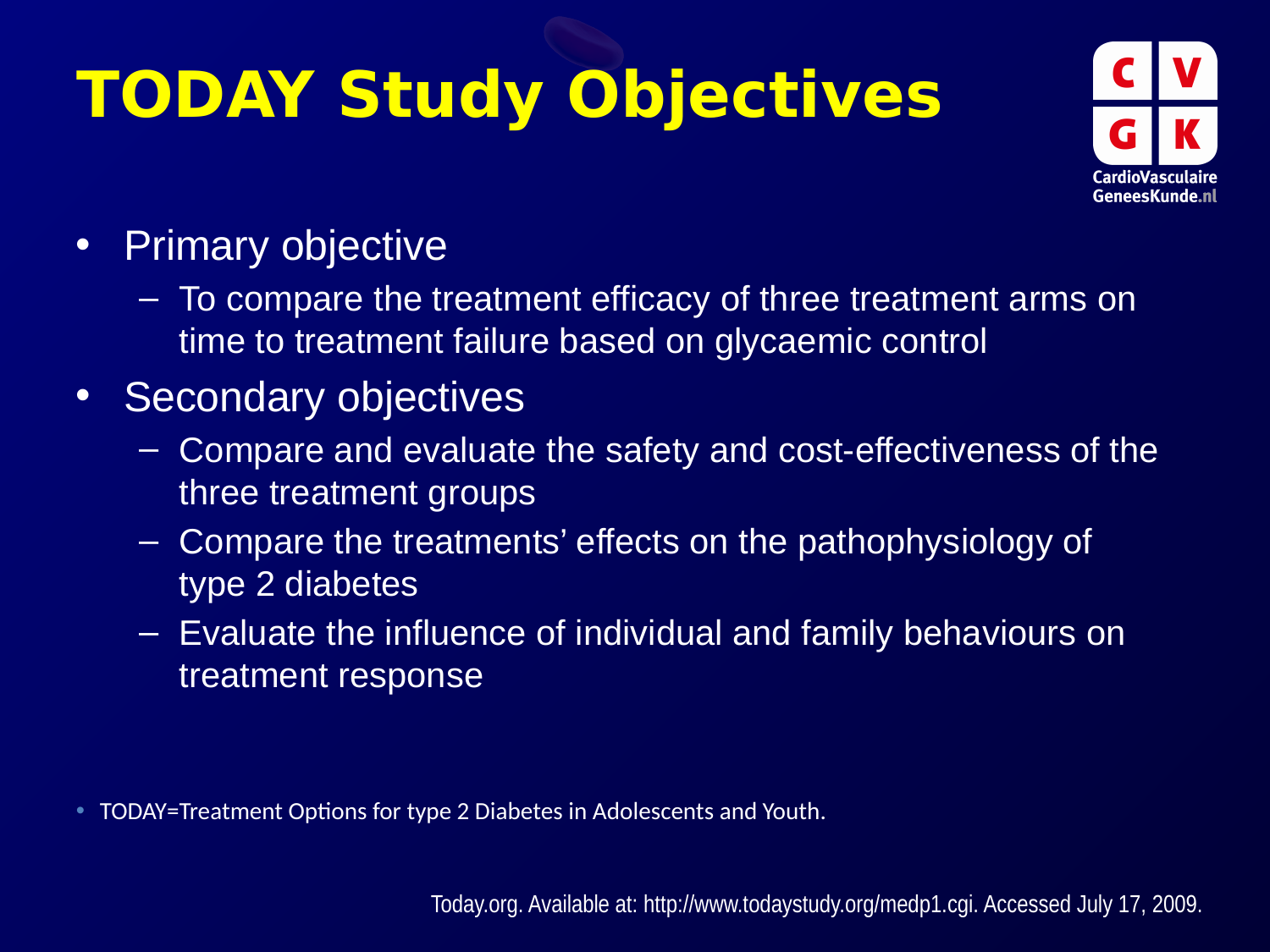

# TODAY Study Objectives
Primary objective
To compare the treatment efficacy of three treatment arms on time to treatment failure based on glycaemic control
Secondary objectives
Compare and evaluate the safety and cost-effectiveness of the
three treatment groups
Compare the treatments’ effects on the pathophysiology of
type 2 diabetes
Evaluate the influence of individual and family behaviours on
treatment response

TODAY=Treatment Options for type 2 Diabetes in Adolescents and Youth.
Today.org. Available at: http://www.todaystudy.org/medp1.cgi. Accessed July 17, 2009.